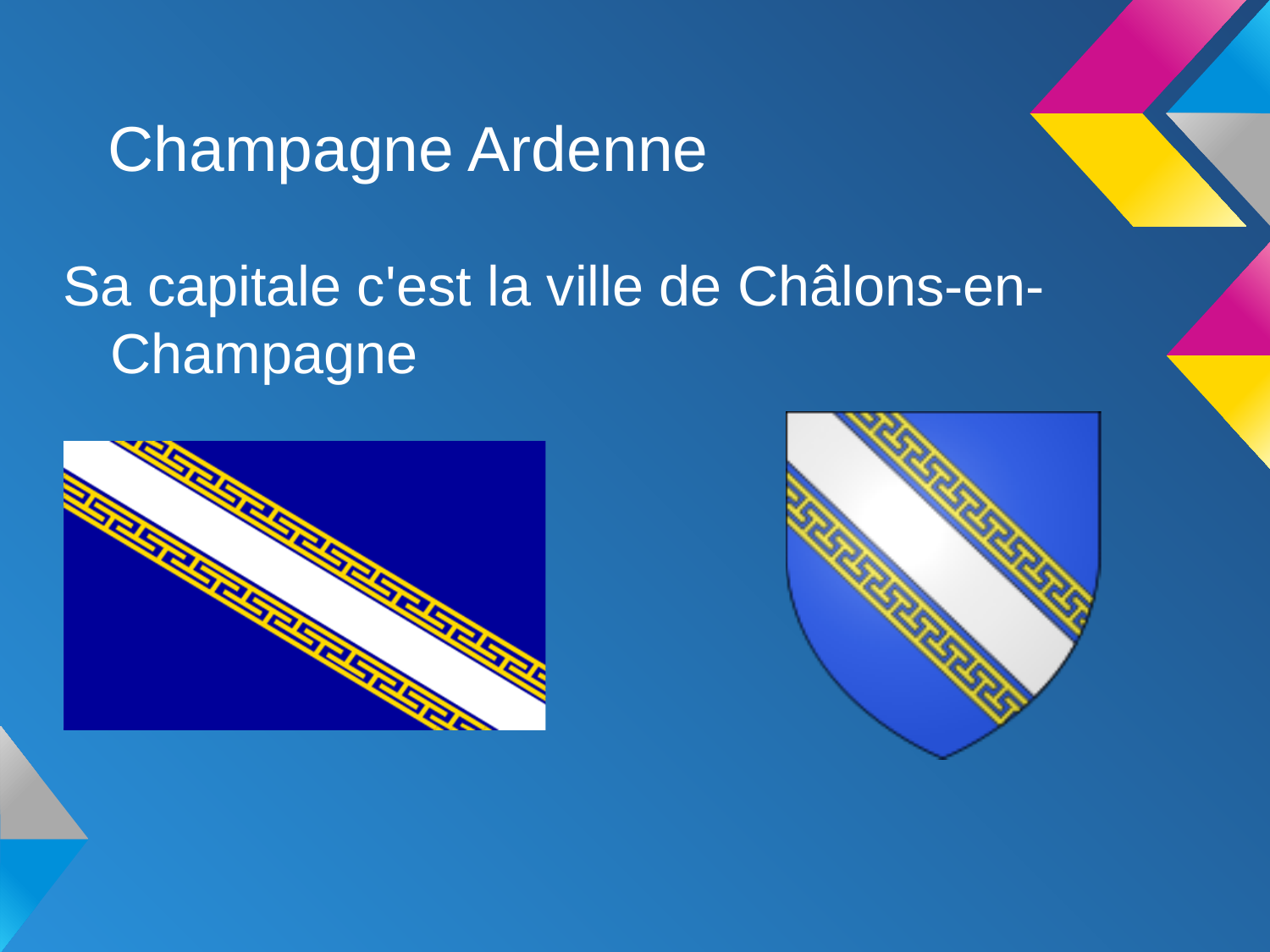

# Champagne Ardenne
Sa capitale c'est la ville de Châlons-en-Champagne